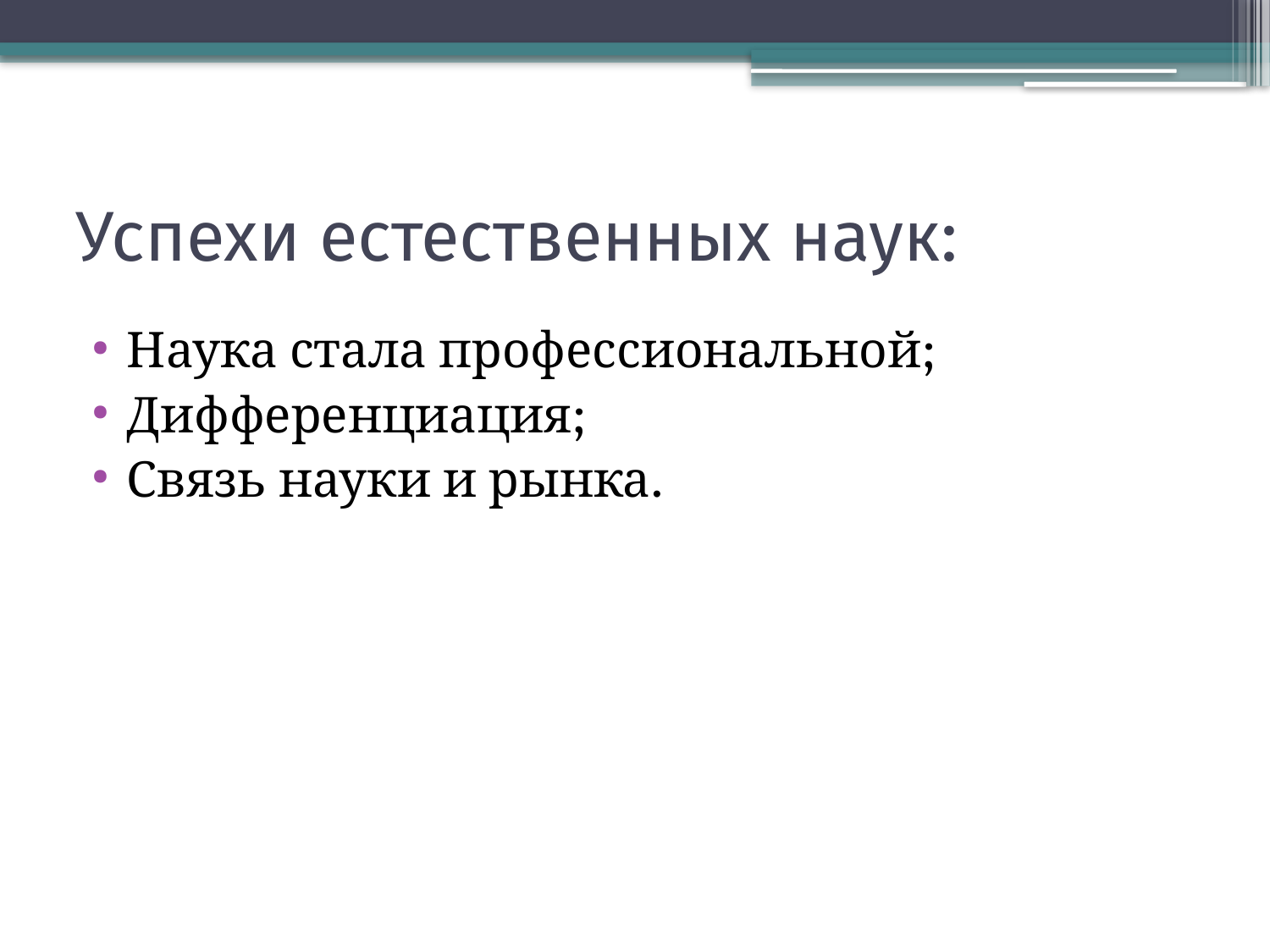

# Успехи естественных наук:
Наука стала профессиональной;
Дифференциация;
Связь науки и рынка.